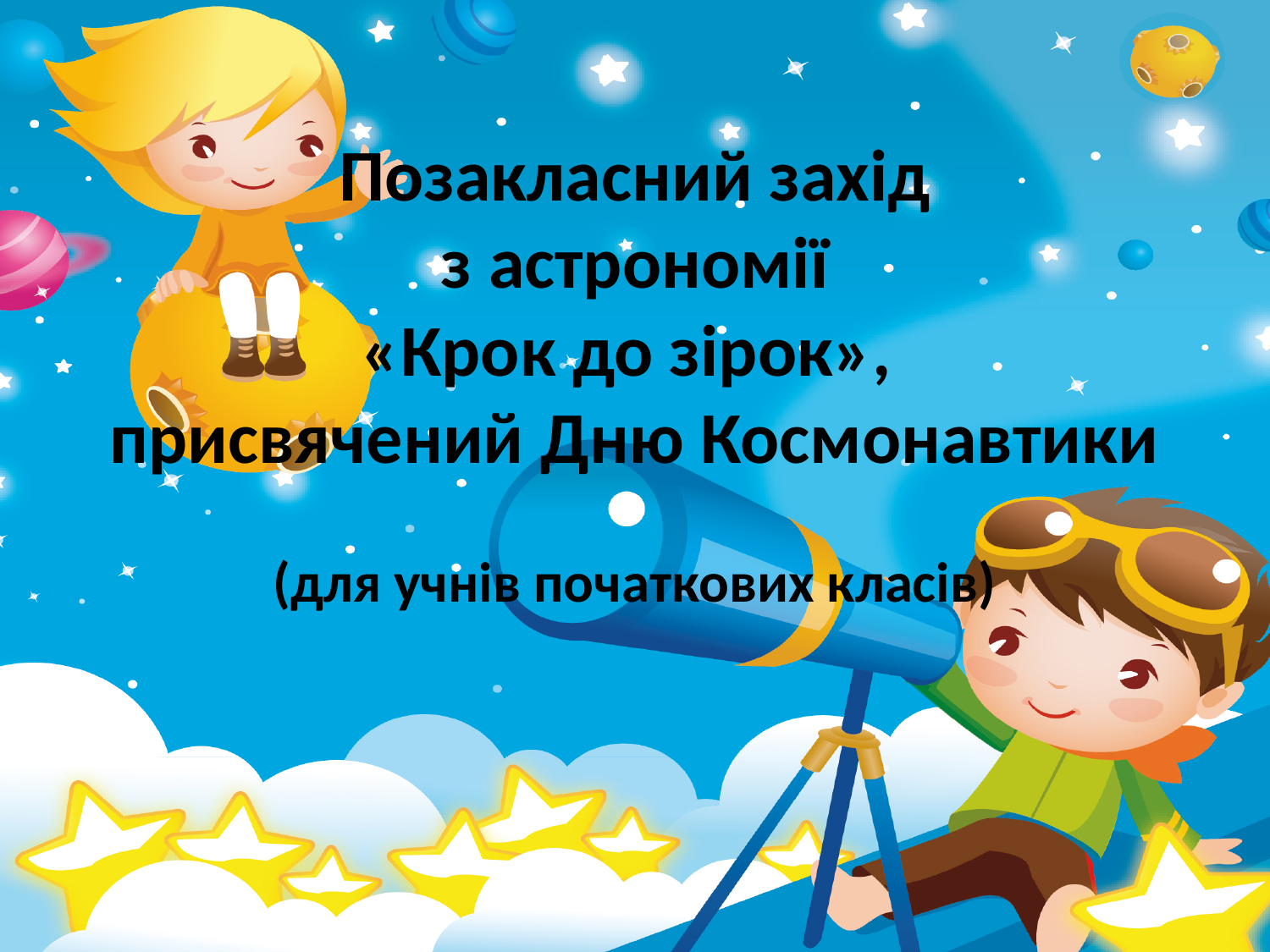

# Позакласний захід з астрономії «Крок до зірок», присвячений Дню Космонавтики
(для учнів початкових класів)